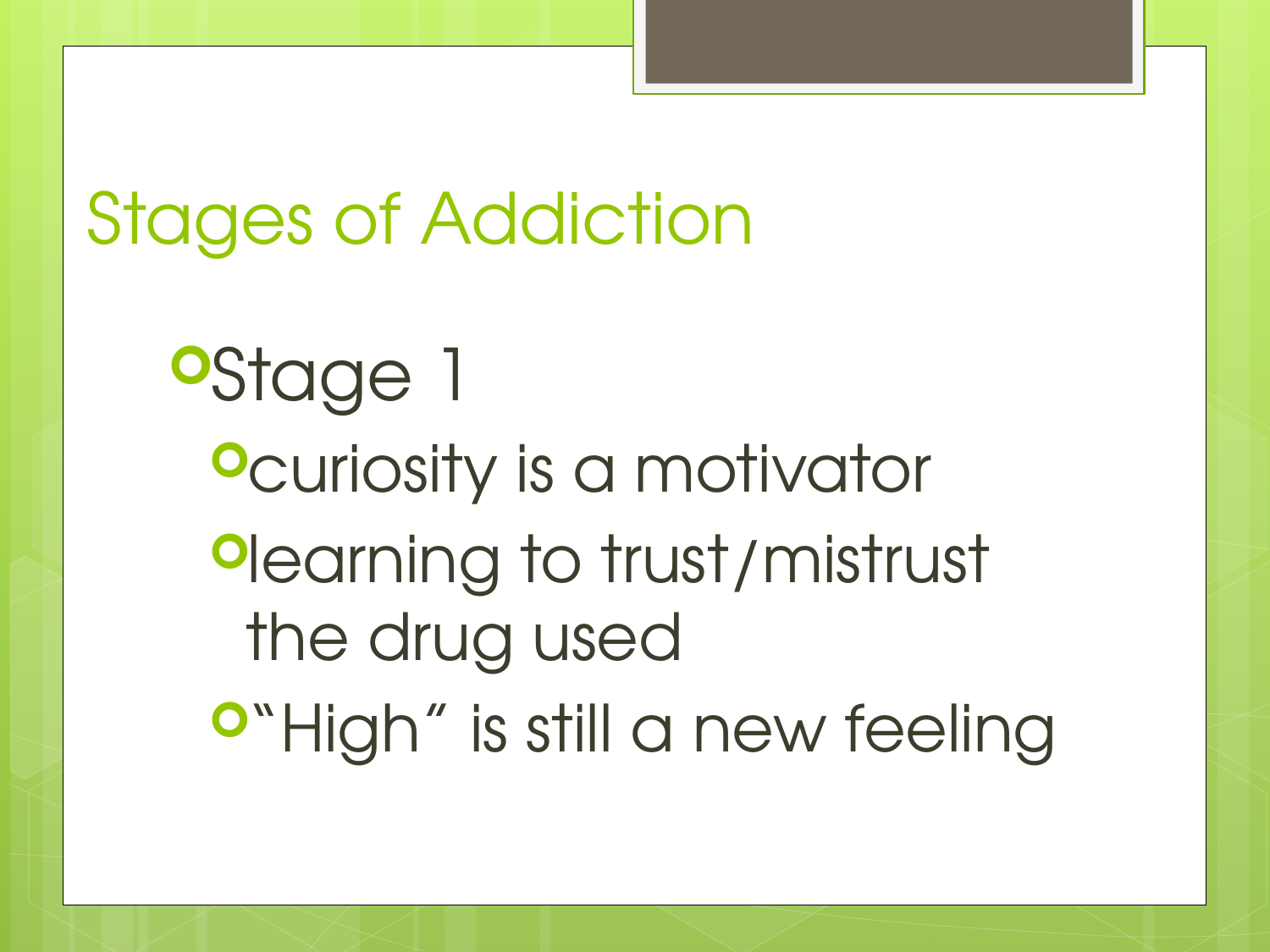

# Stages of Addiction
Stage 1
curiosity is a motivator
learning to trust/mistrust the drug used
“High” is still a new feeling